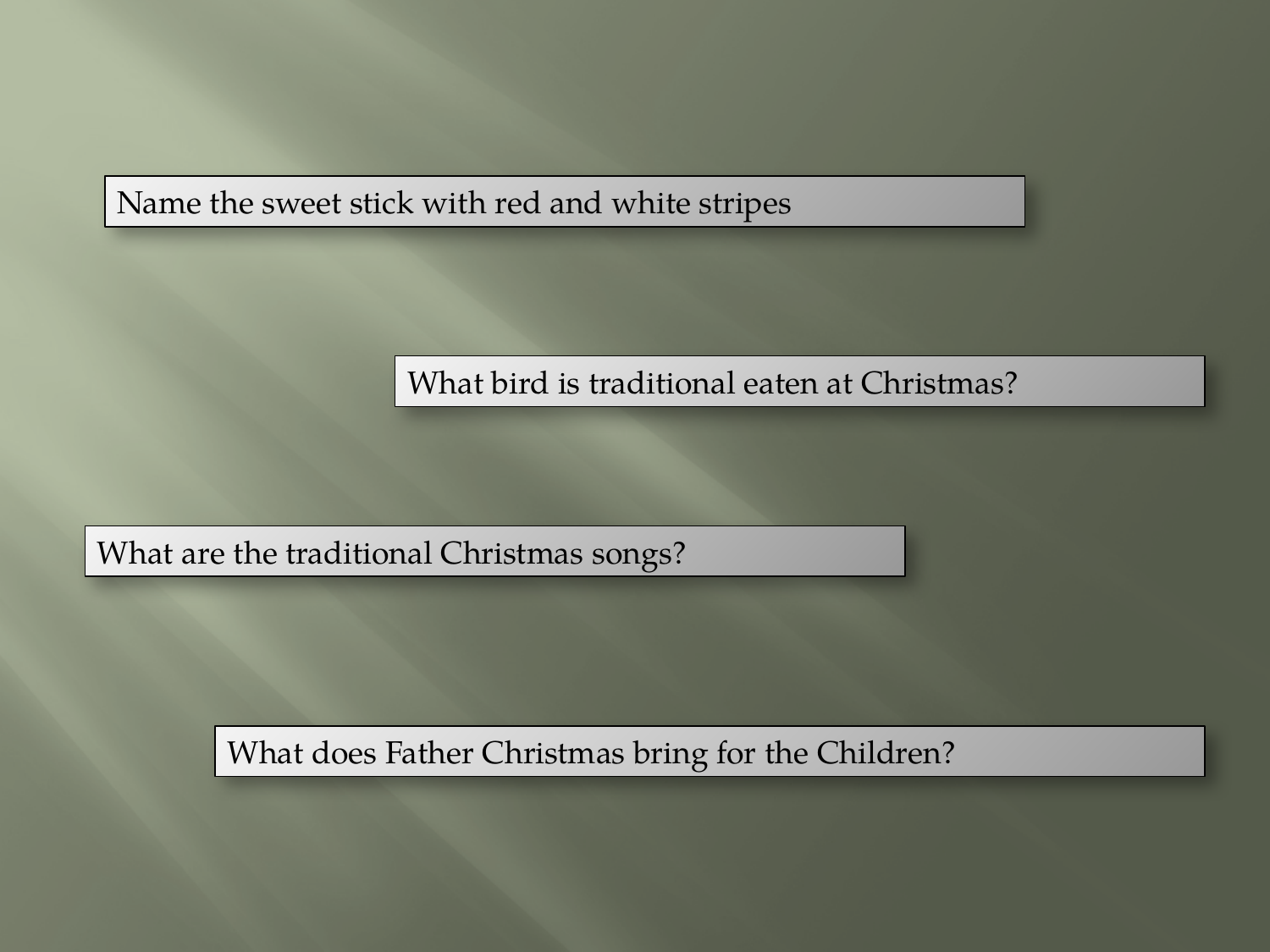

Name the sweet stick with red and white stripes
What bird is traditional eaten at Christmas?
What are the traditional Christmas songs?
What does Father Christmas bring for the Children?